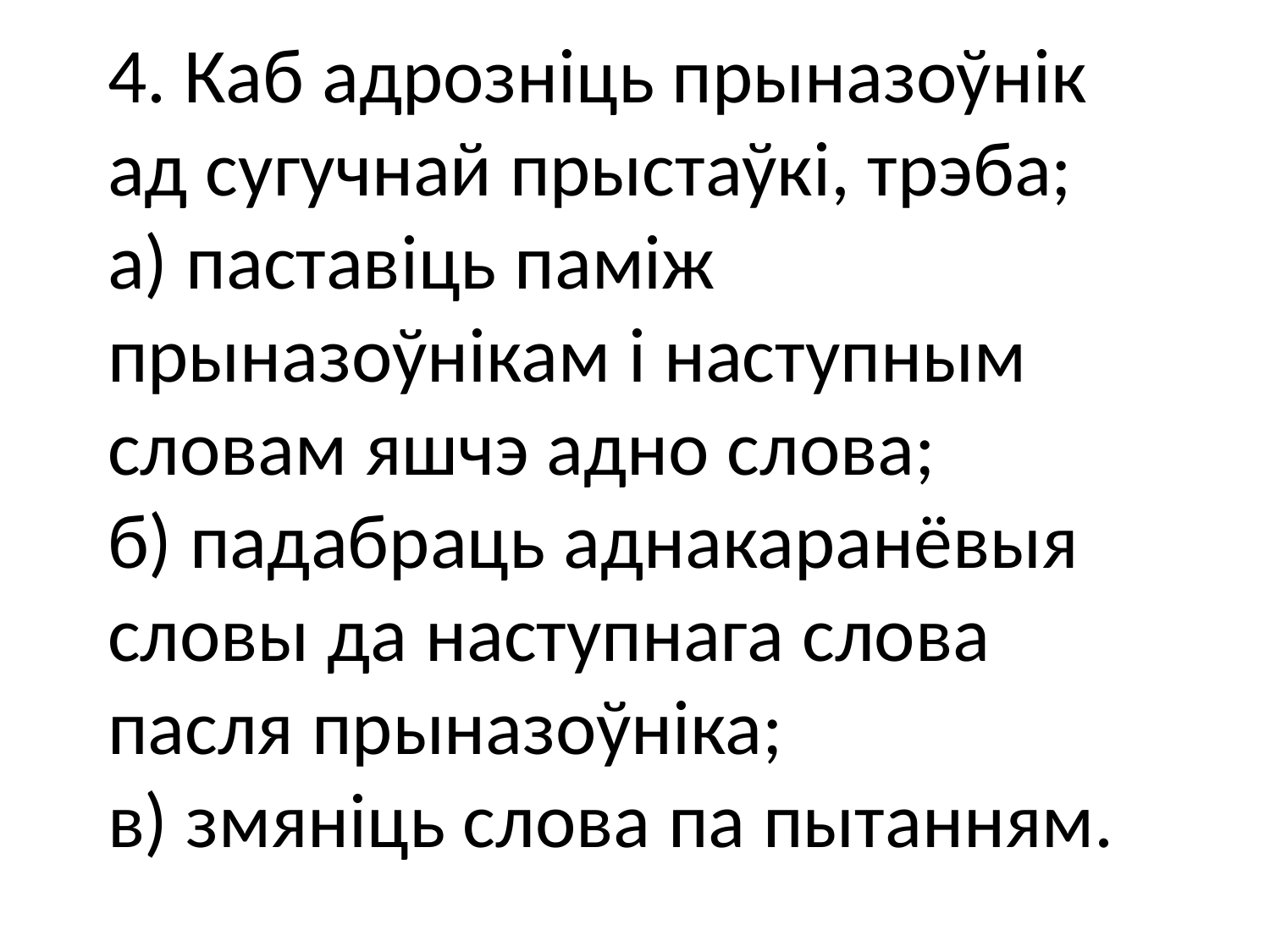

# 4. Каб адрозніць прыназоўнік ад сугучнай прыстаўкі, трэба; а) паставіць паміж прыназоўнікам і наступным словам яшчэ адно слова; б) падабраць аднакаранёвыя словы да наступнага слова пасля прыназоўніка; в) змяніць слова па пытанням.